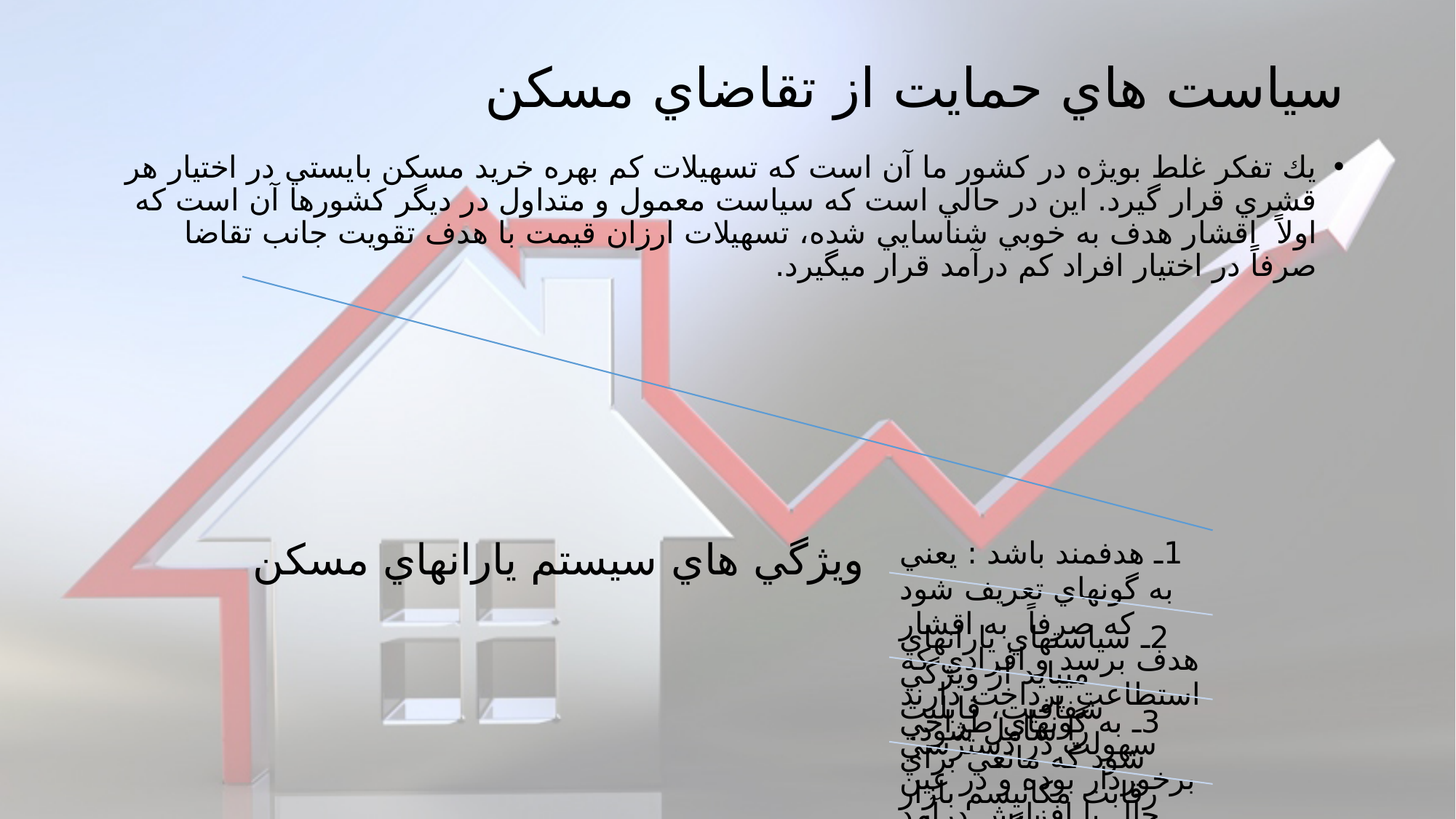

# سياست هاي حمايت از تقاضاي مسكن
يك تفكر غلط بويژه در كشور ما آن است كه تسهيلات كم بهره خريد مسكن بايستي در اختيار هر قشري قرار گيرد. اين در حالي است كه سياست معمول و متداول در ديگر كشورها آن است كه اولاً  اقشار هدف به خوبي شناسايي شده، تسهيلات ارزان قيمت با هدف تقويت جانب تقاضا صرفاً‌ در اختيار افراد كم درآمد قرار مي‏گيرد.
ويژگي هاي سيستم يارانه‏اي مسكن